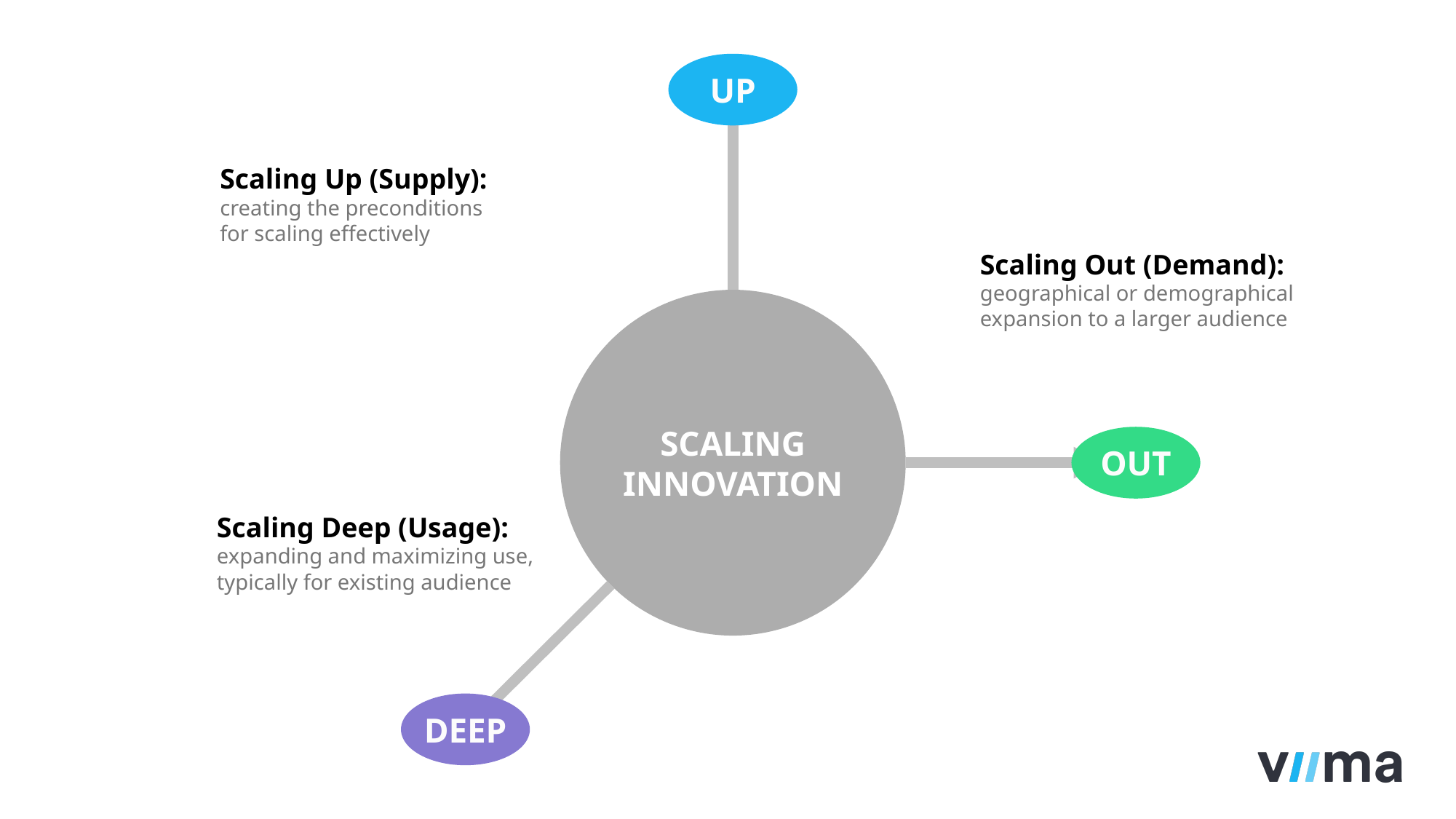

UP
SCALING INNOVATION
OUT
DEEP
Scaling Up (Supply):
creating the preconditions
for scaling effectively
Scaling Out (Demand):
geographical or demographical expansion to a larger audience
Scaling Deep (Usage):
expanding and maximizing use, typically for existing audience